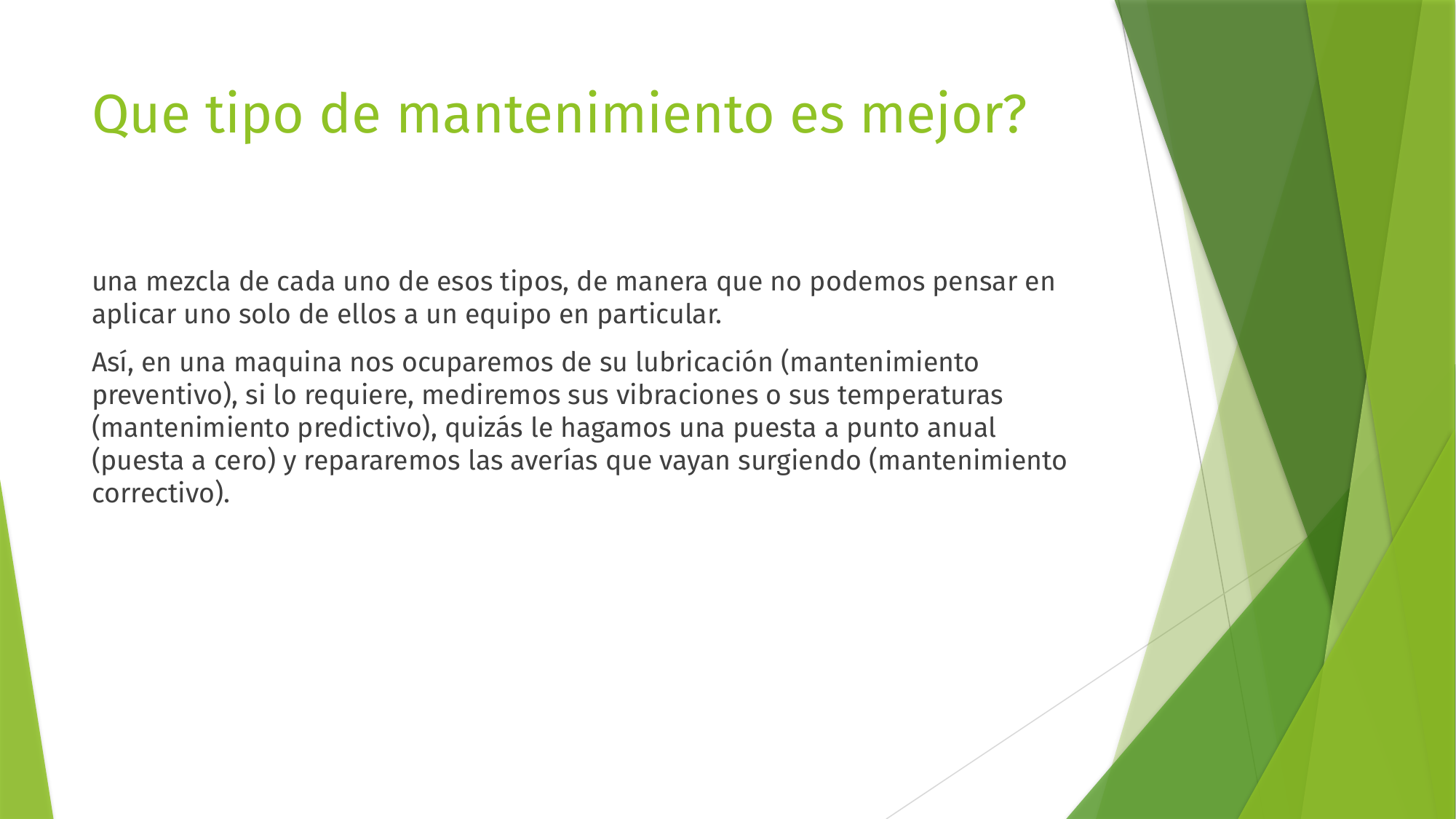

# Que tipo de mantenimiento es mejor?
una mezcla de cada uno de esos tipos, de manera que no podemos pensar en aplicar uno solo de ellos a un equipo en particular.
Así, en una maquina nos ocuparemos de su lubricación (mantenimiento preventivo), si lo requiere, mediremos sus vibraciones o sus temperaturas (mantenimiento predictivo), quizás le hagamos una puesta a punto anual (puesta a cero) y repararemos las averías que vayan surgiendo (mantenimiento correctivo).